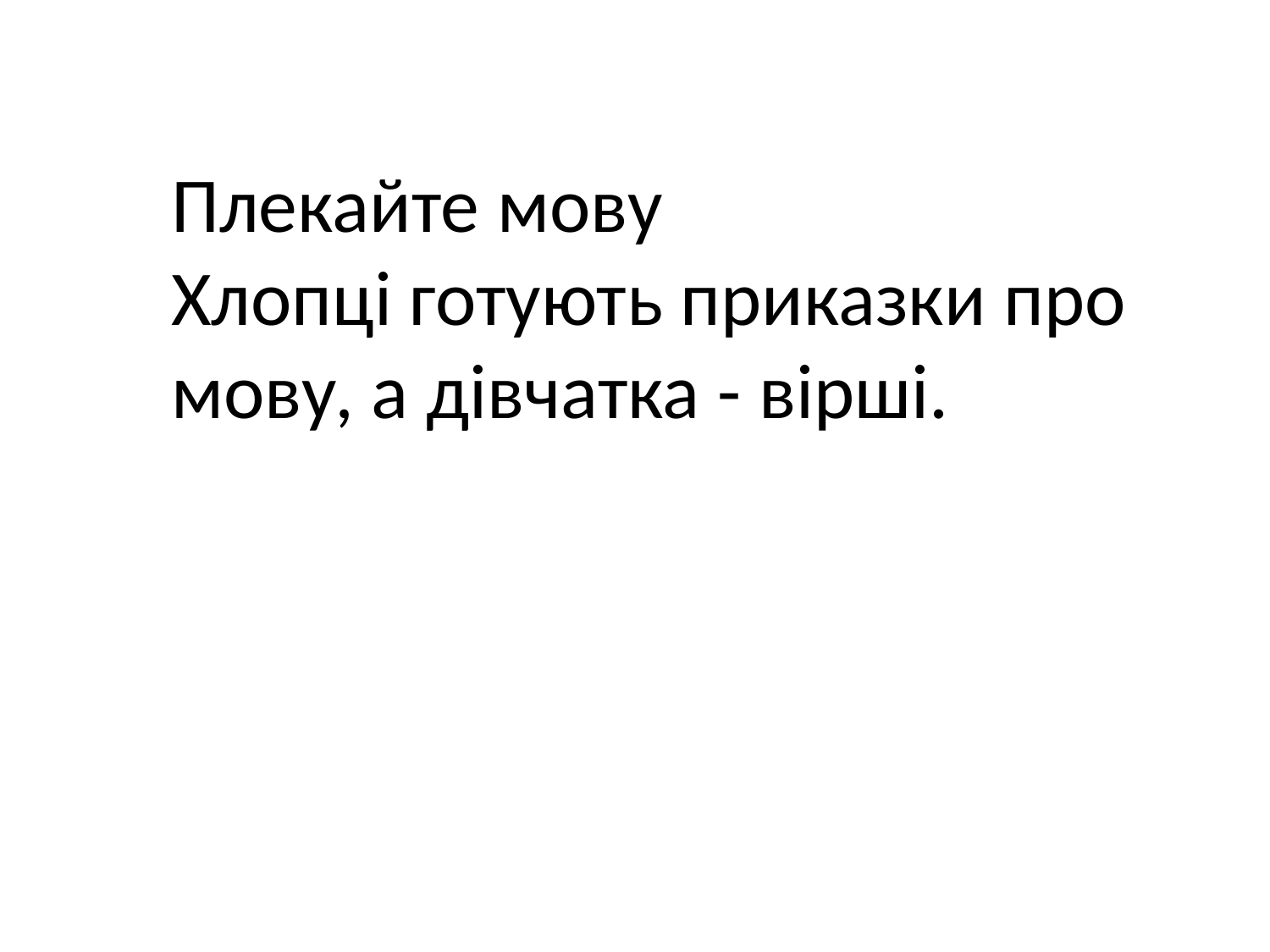

Плекайте мову
Хлопці готують приказки про мову, а дівчатка - вірші.